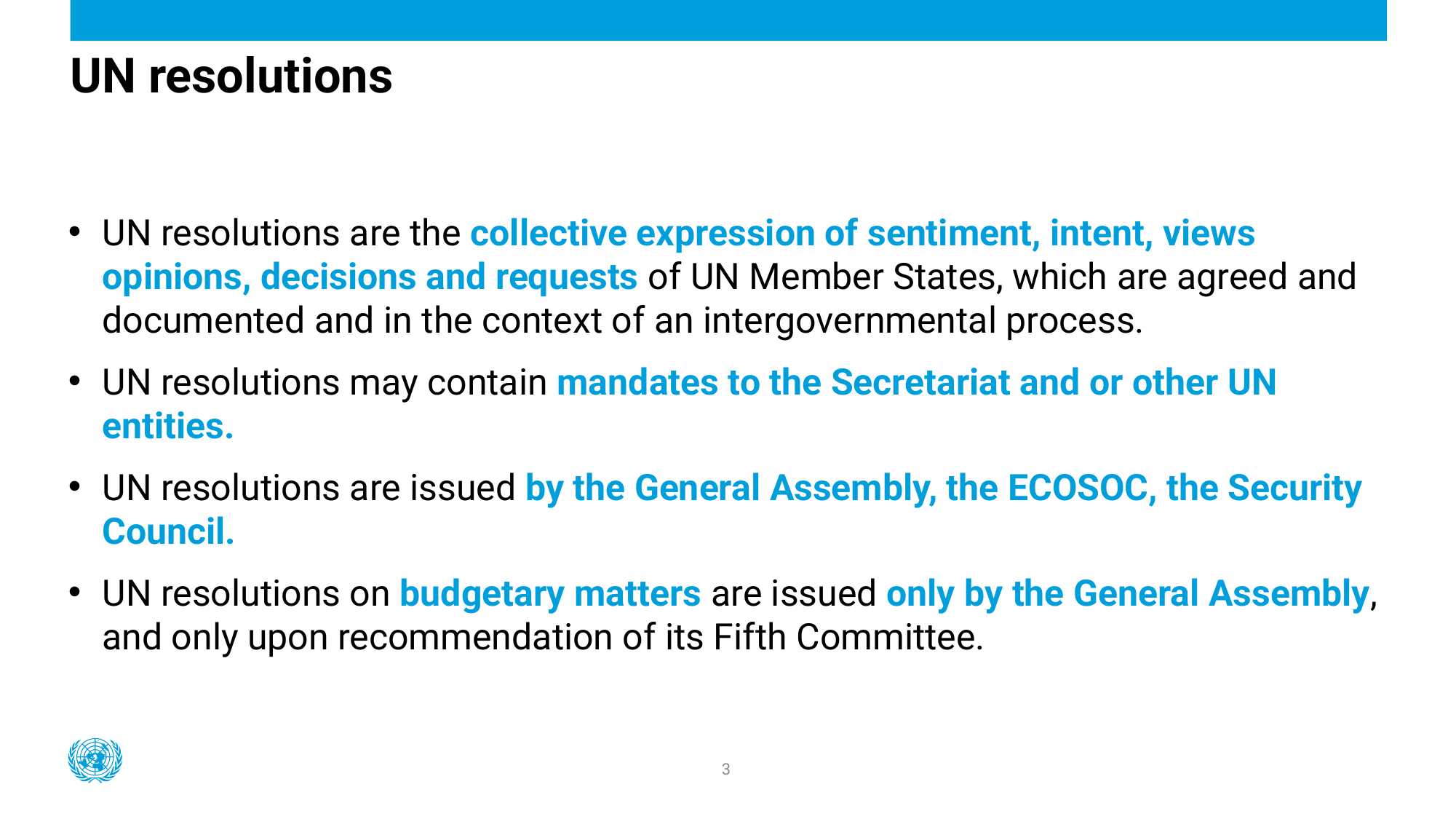

# UN resolutions
UN resolutions are the collective expression of sentiment, intent, views opinions, decisions and requests of UN Member States, which are agreed and documented and in the context of an intergovernmental process.
UN resolutions may contain mandates to the Secretariat and or other UN entities.
UN resolutions are issued by the General Assembly, the ECOSOC, the Security Council.
UN resolutions on budgetary matters are issued only by the General Assembly, and only upon recommendation of its Fifth Committee.
3